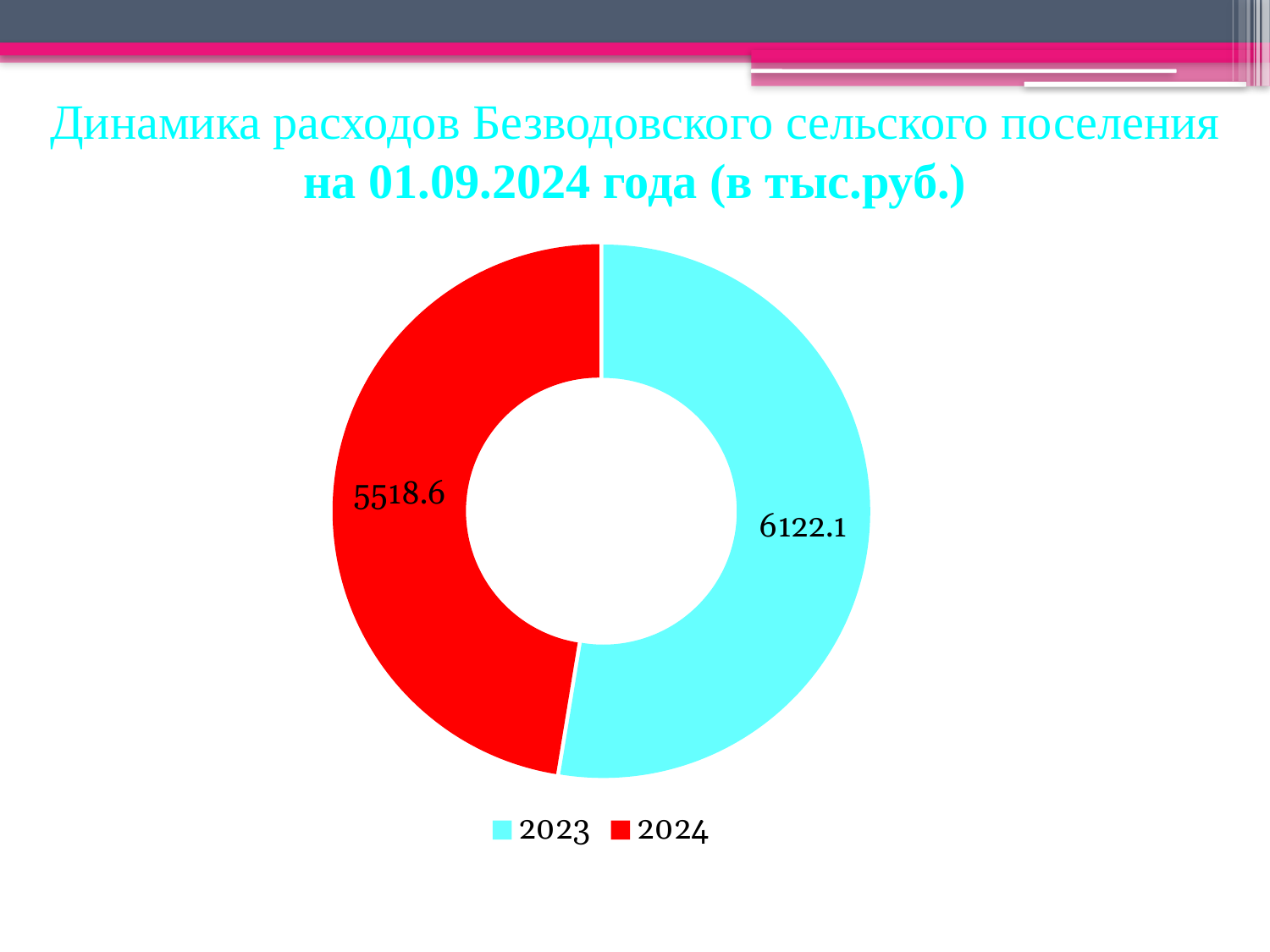

# Динамика расходов Безводовского сельского поселения на 01.09.2024 года (в тыс.руб.)

### Chart

| Category | Столбец1 |
|---|---|
| 2023 | 6122.1 |
| 2024 | 5518.6 |